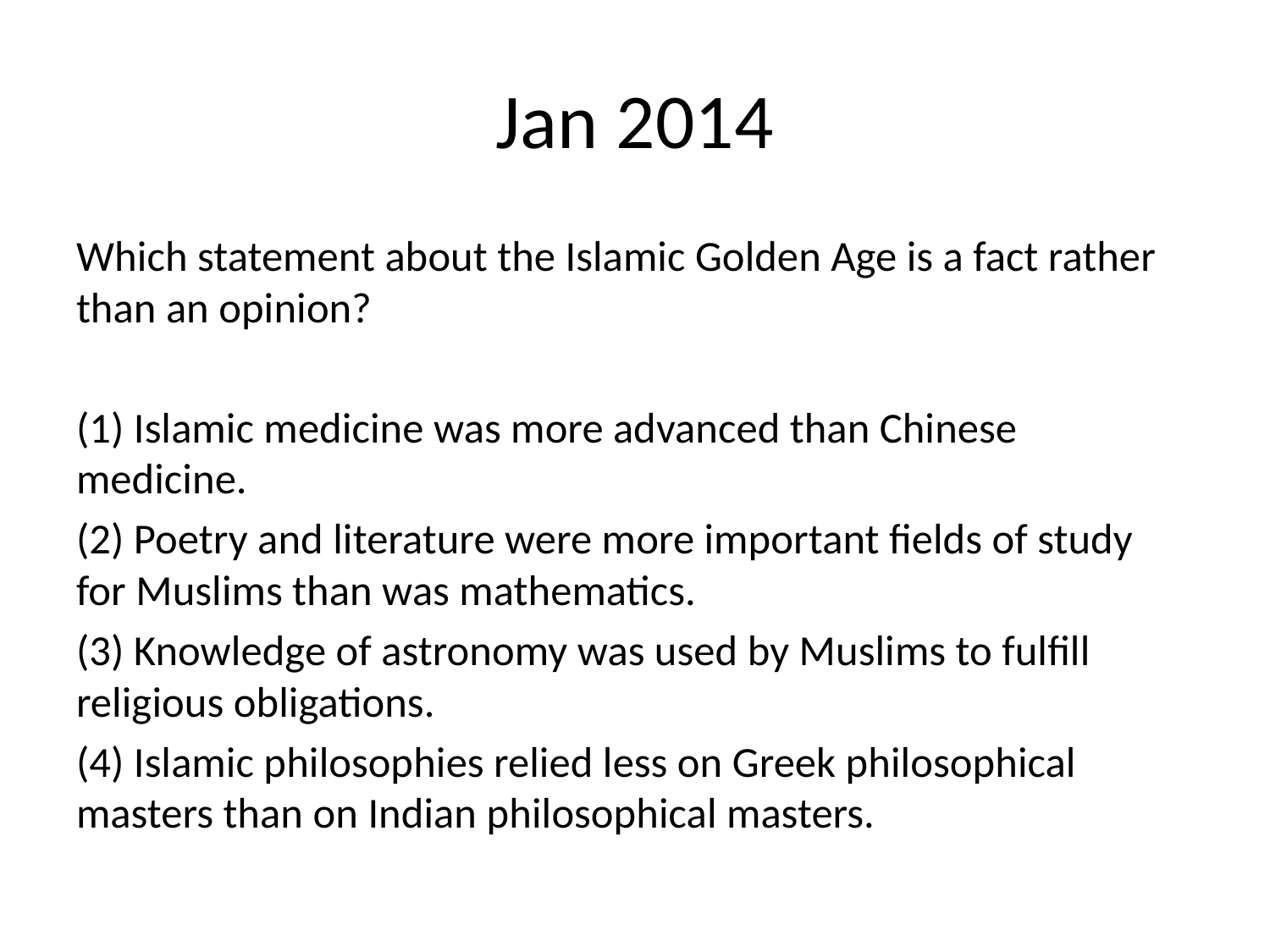

# Jan 2014
Which statement about the Islamic Golden Age is a fact rather than an opinion?

(1) Islamic medicine was more advanced than Chinese medicine.
(2) Poetry and literature were more important fields of study for Muslims than was mathematics.
(3) Knowledge of astronomy was used by Muslims to fulfill religious obligations.
(4) Islamic philosophies relied less on Greek philosophical masters than on Indian philosophical masters.